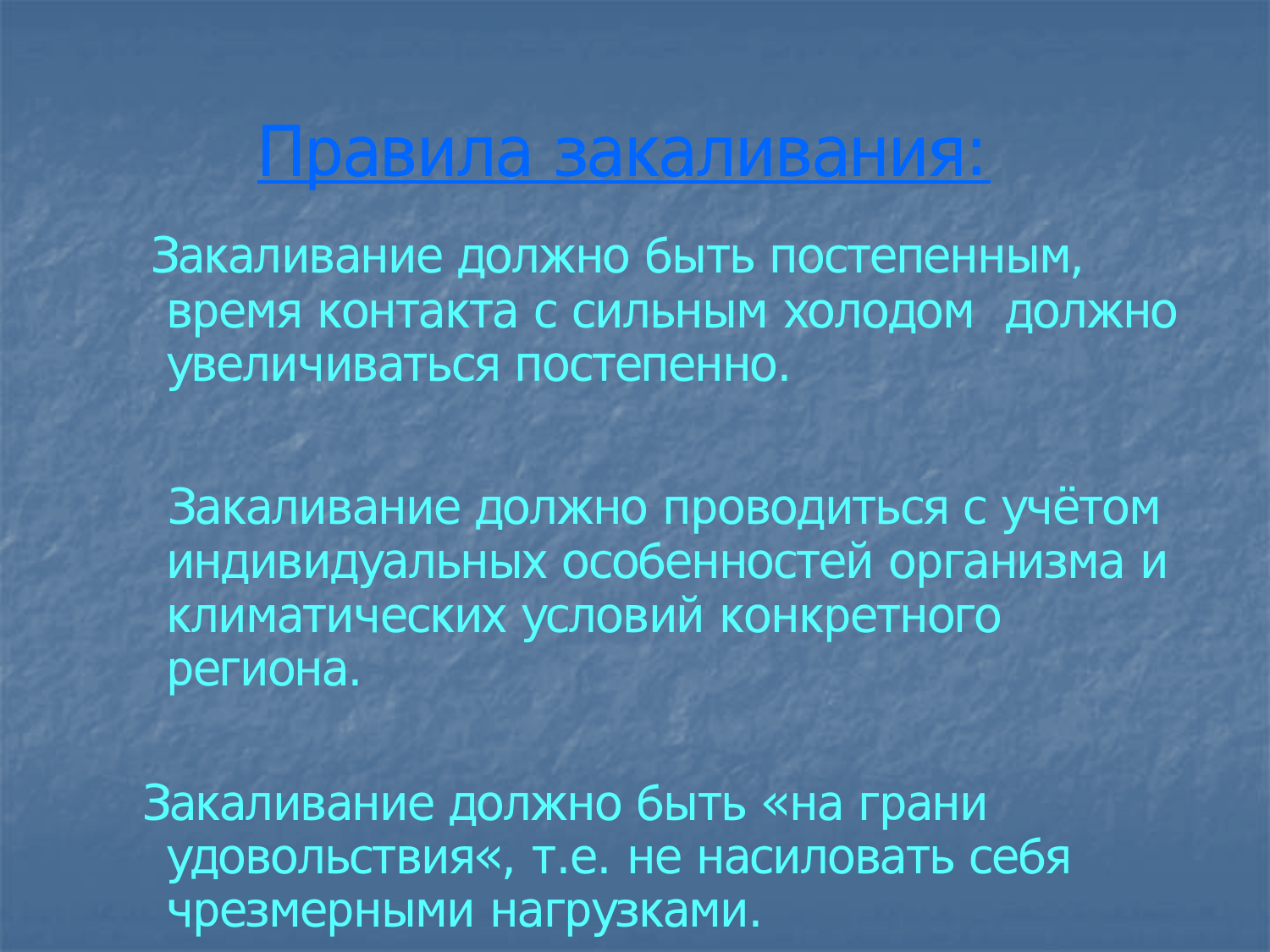

# Правила закаливания:
    Закаливание должно быть постепенным, время контакта с сильным холодом  должно увеличиваться постепенно.

     Закаливание должно проводиться с учётом индивидуальных особенностей организма и климатических условий конкретного региона.

    Закаливание должно быть «на грани удовольствия«, т.е. не насиловать себя чрезмерными нагрузками.